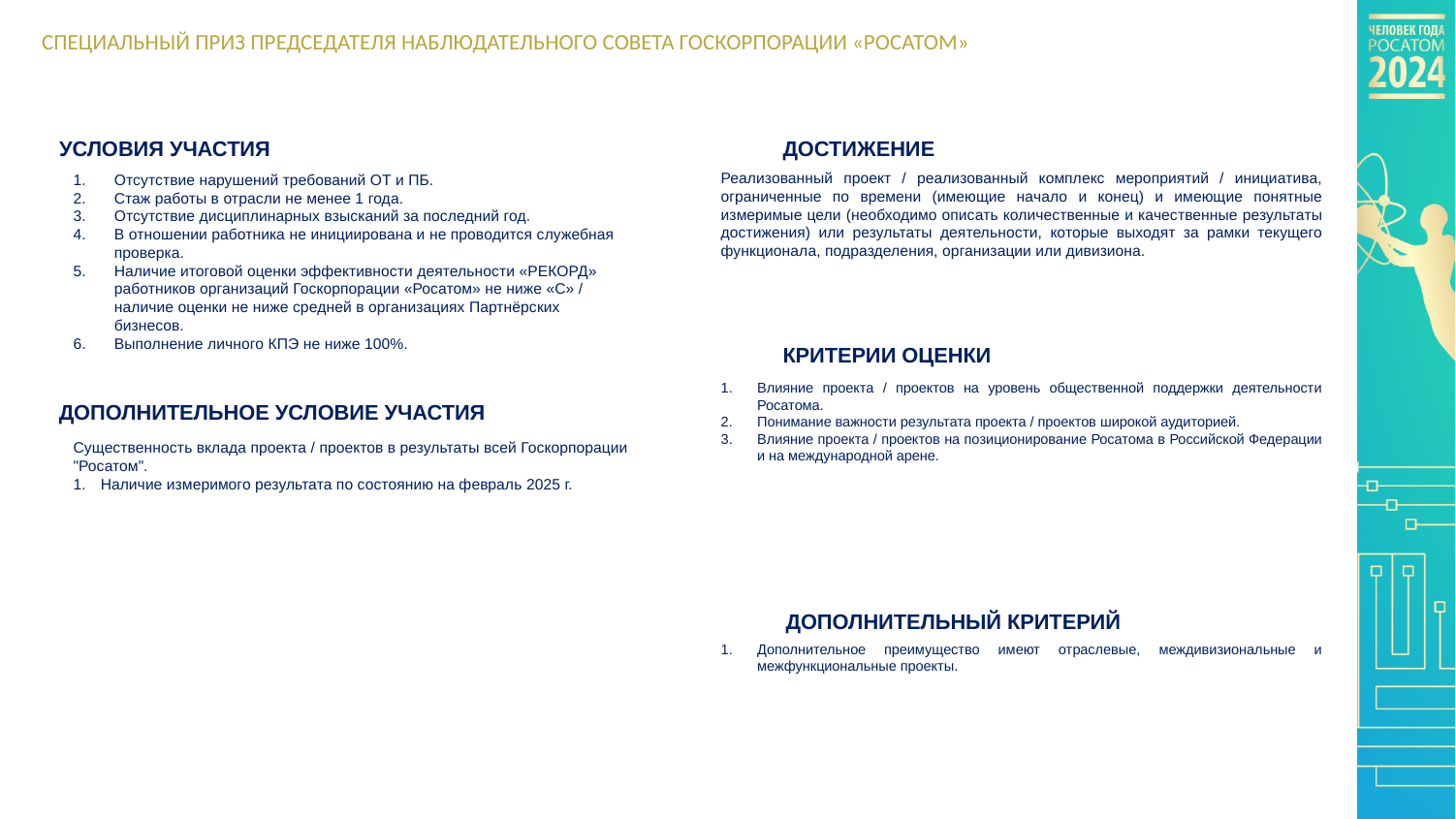

СПЕЦИАЛЬНЫЙ ПРИЗ ПРЕДСЕДАТЕЛЯ НАБЛЮДАТЕЛЬНОГО СОВЕТА ГОСКОРПОРАЦИИ «РОСАТОМ»
ДОСТИЖЕНИЕ
УСЛОВИЯ УЧАСТИЯ
Реализованный проект / реализованный комплекс мероприятий / инициатива, ограниченные по времени (имеющие начало и конец) и имеющие понятные измеримые цели (необходимо описать количественные и качественные результаты достижения) или результаты деятельности, которые выходят за рамки текущего функционала, подразделения, организации или дивизиона.
Отсутствие нарушений требований ОТ и ПБ.
Стаж работы в отрасли не менее 1 года.
Отсутствие дисциплинарных взысканий за последний год.
В отношении работника не инициирована и не проводится служебная проверка.
Наличие итоговой оценки эффективности деятельности «РЕКОРД» работников организаций Госкорпорации «Росатом» не ниже «С» / наличие оценки не ниже средней в организациях Партнёрских бизнесов.
Выполнение личного КПЭ не ниже 100%.
КРИТЕРИИ ОЦЕНКИ
Влияние проекта / проектов на уровень общественной поддержки деятельности Росатома.
Понимание важности результата проекта / проектов широкой аудиторией.
Влияние проекта / проектов на позиционирование Росатома в Российской Федерации и на международной арене.
ДОПОЛНИТЕЛЬНОЕ УСЛОВИЕ УЧАСТИЯ
Существенность вклада проекта / проектов в результаты всей Госкорпорации "Росатом".
Наличие измеримого результата по состоянию на февраль 2025 г.
ДОПОЛНИТЕЛЬНЫЙ КРИТЕРИЙ
Дополнительное преимущество имеют отраслевые, междивизиональные и межфункциональные проекты.